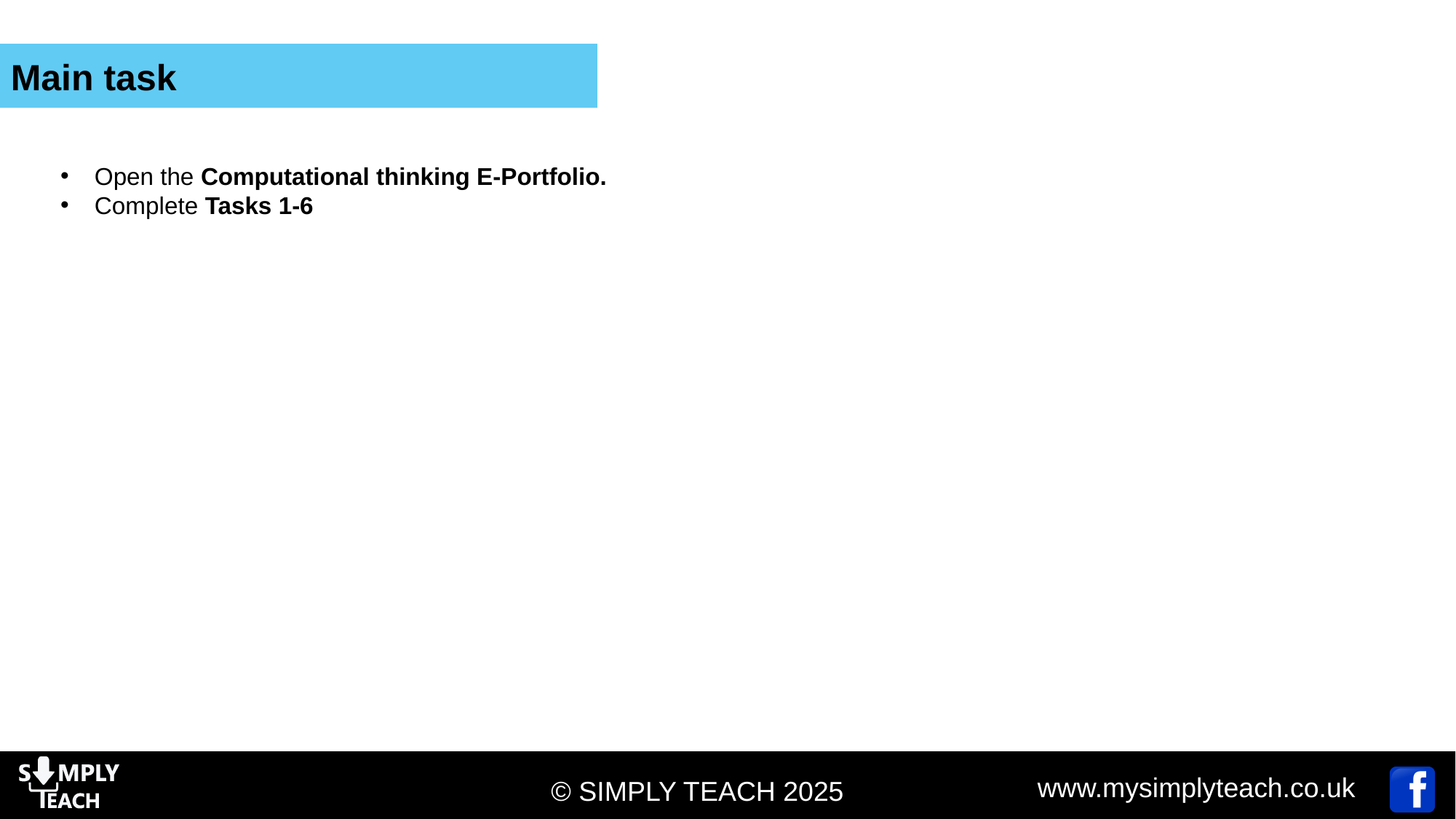

Main task
Open the Computational thinking E-Portfolio.
Complete Tasks 1-6